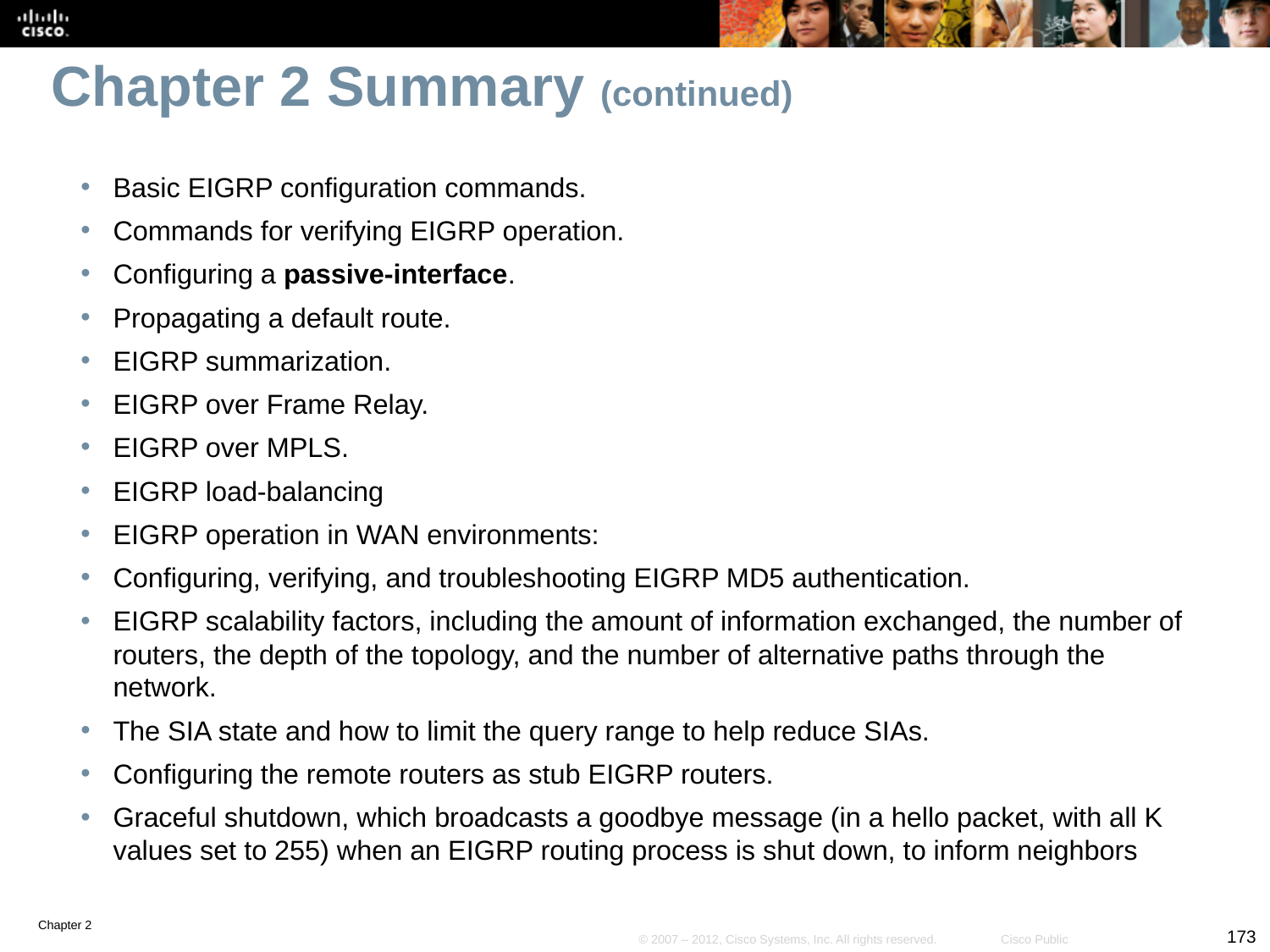

# Chapter 2 Summary (continued)
Basic EIGRP configuration commands.
Commands for verifying EIGRP operation.
Configuring a passive-interface.
Propagating a default route.
EIGRP summarization.
EIGRP over Frame Relay.
EIGRP over MPLS.
EIGRP load-balancing
EIGRP operation in WAN environments:
Configuring, verifying, and troubleshooting EIGRP MD5 authentication.
EIGRP scalability factors, including the amount of information exchanged, the number of routers, the depth of the topology, and the number of alternative paths through the network.
The SIA state and how to limit the query range to help reduce SIAs.
Configuring the remote routers as stub EIGRP routers.
Graceful shutdown, which broadcasts a goodbye message (in a hello packet, with all K values set to 255) when an EIGRP routing process is shut down, to inform neighbors